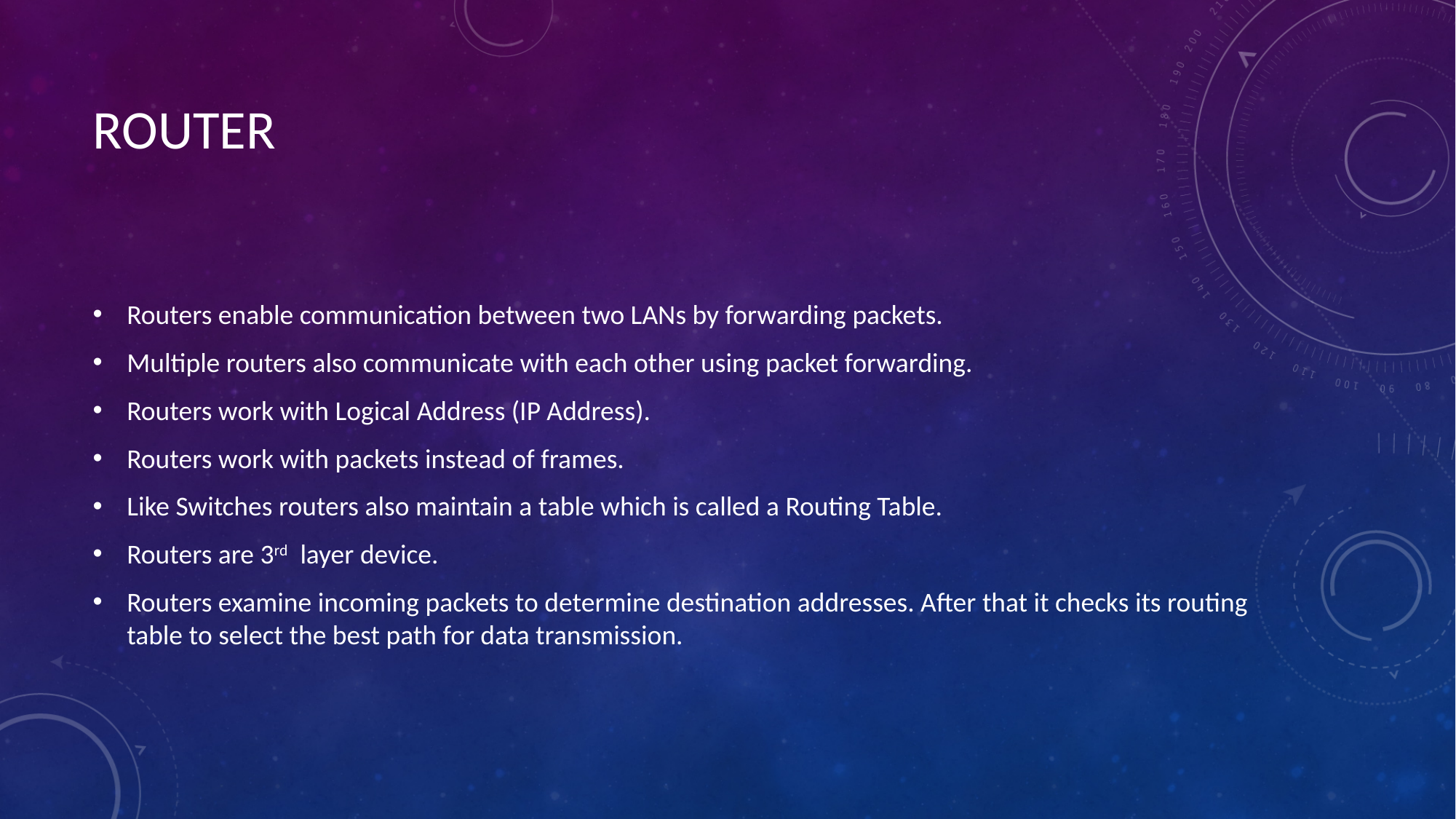

# Router
Routers enable communication between two LANs by forwarding packets.
Multiple routers also communicate with each other using packet forwarding.
Routers work with Logical Address (IP Address).
Routers work with packets instead of frames.
Like Switches routers also maintain a table which is called a Routing Table.
Routers are 3rd  layer device.
Routers examine incoming packets to determine destination addresses. After that it checks its routing table to select the best path for data transmission.